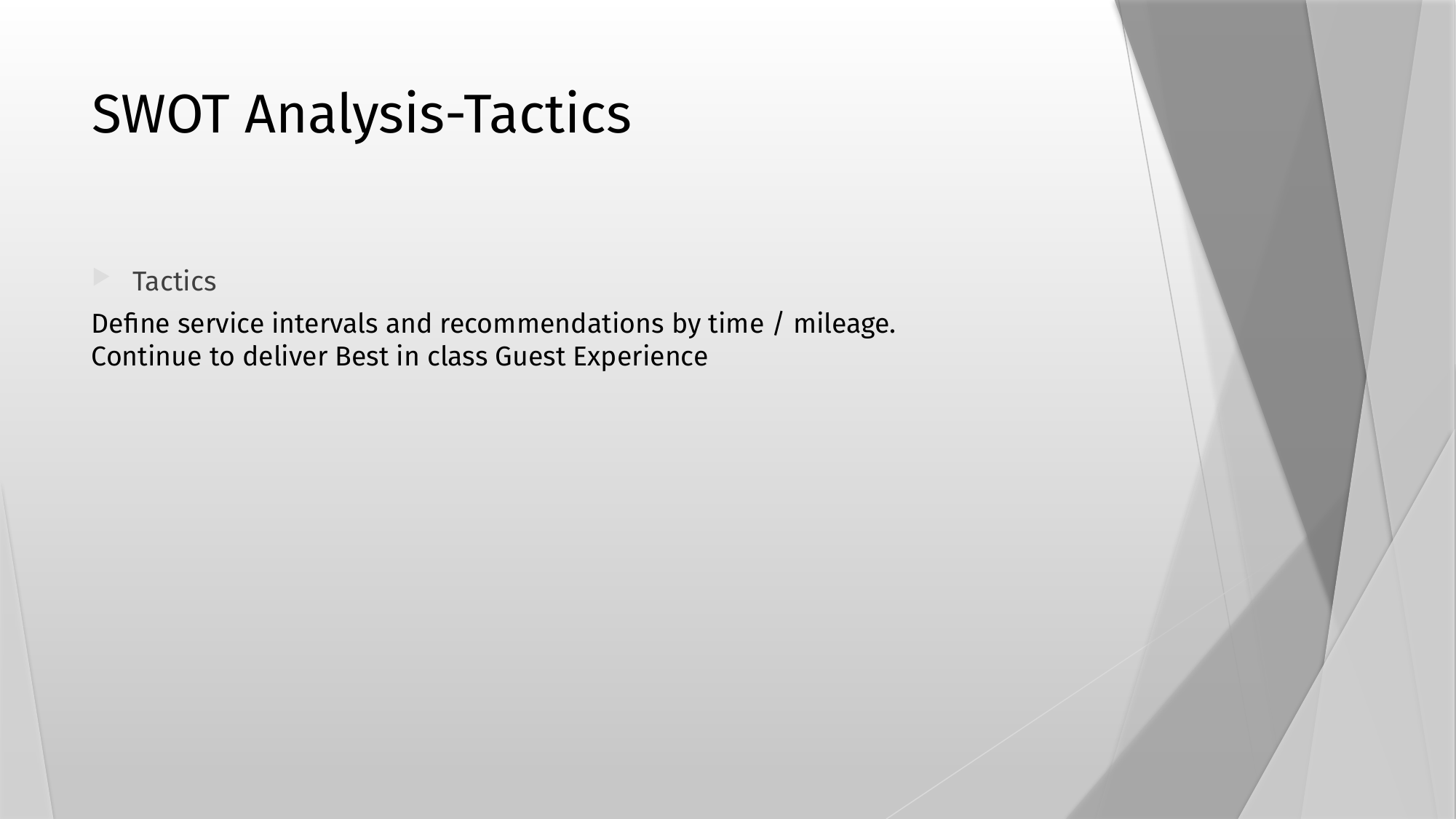

# SWOT Analysis-Tactics
Tactics

Define service intervals and recommendations by time / mileage.
Continue to deliver Best in class Guest Experience